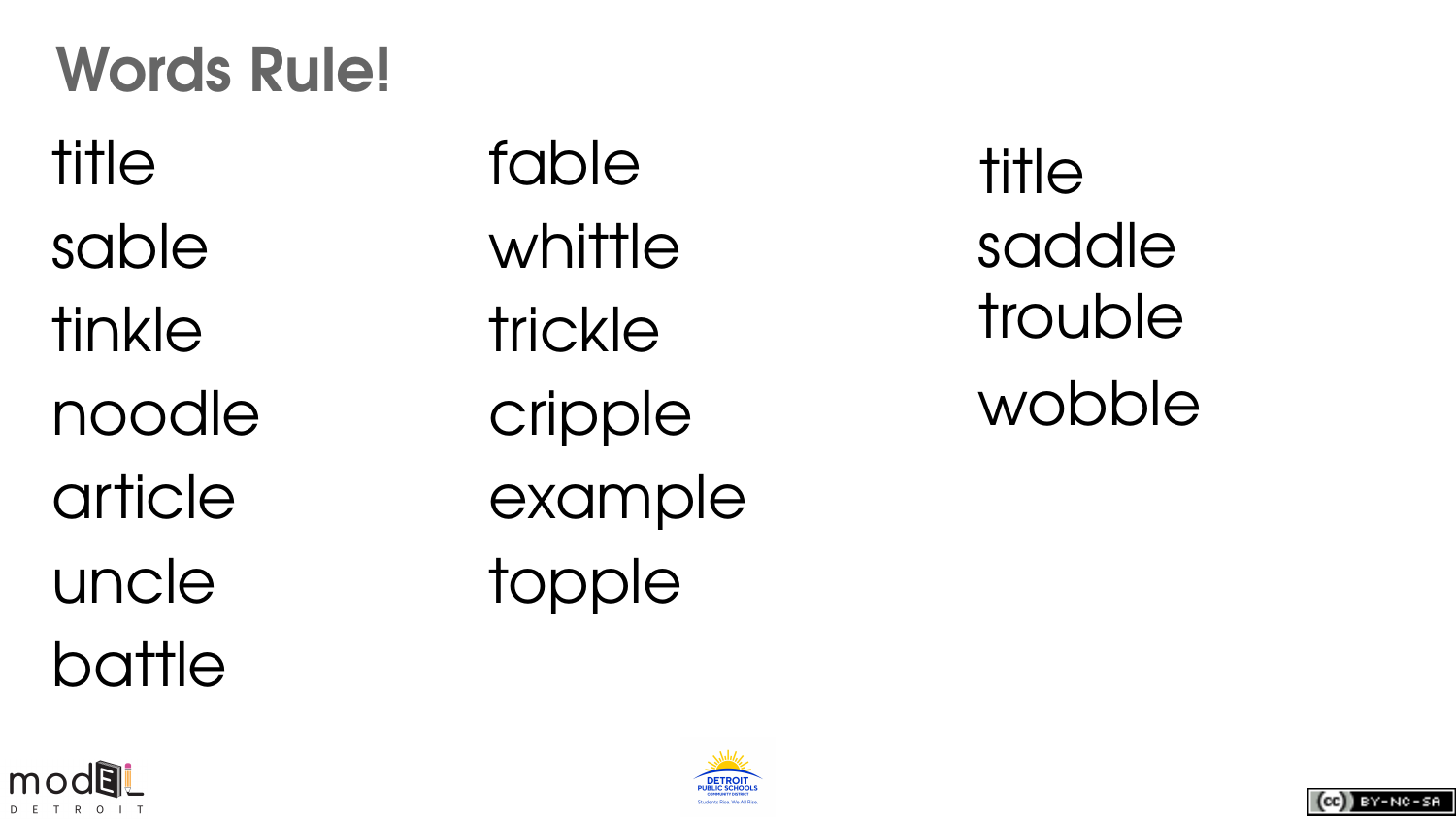

Words Rule!
title 			fable
sable		whittle
tinkle		trickle
noodle		cripple
article		example
uncle 		topple
battle

title
saddle

trouble

wobble